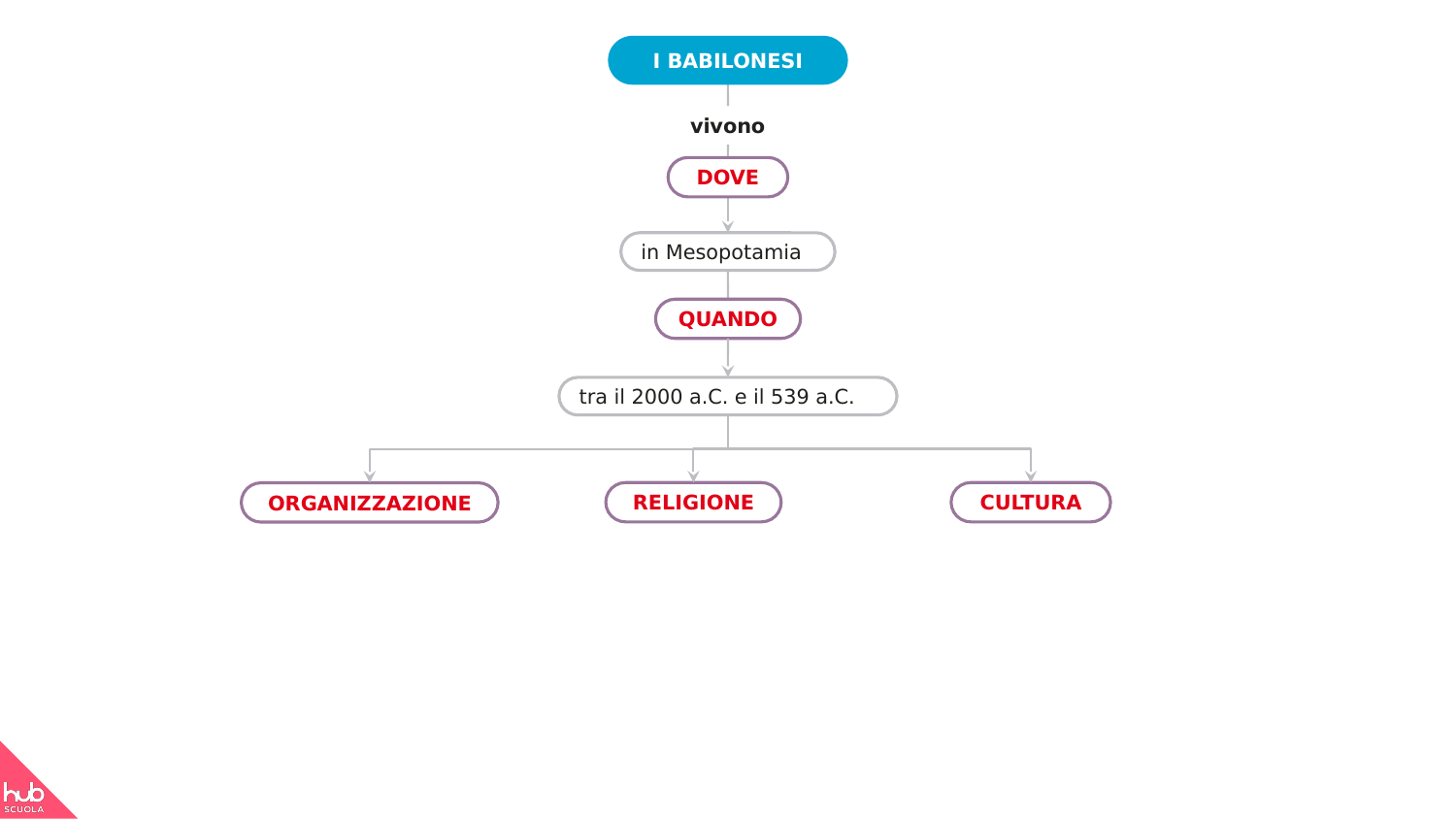

I BABILONESI
vivono
DOVE
in Mesopotamia
QUANDO
tra il 2000 a.C. e il 539 a.C.
RELIGIONE
CULTURA
ORGANIZZAZIONE